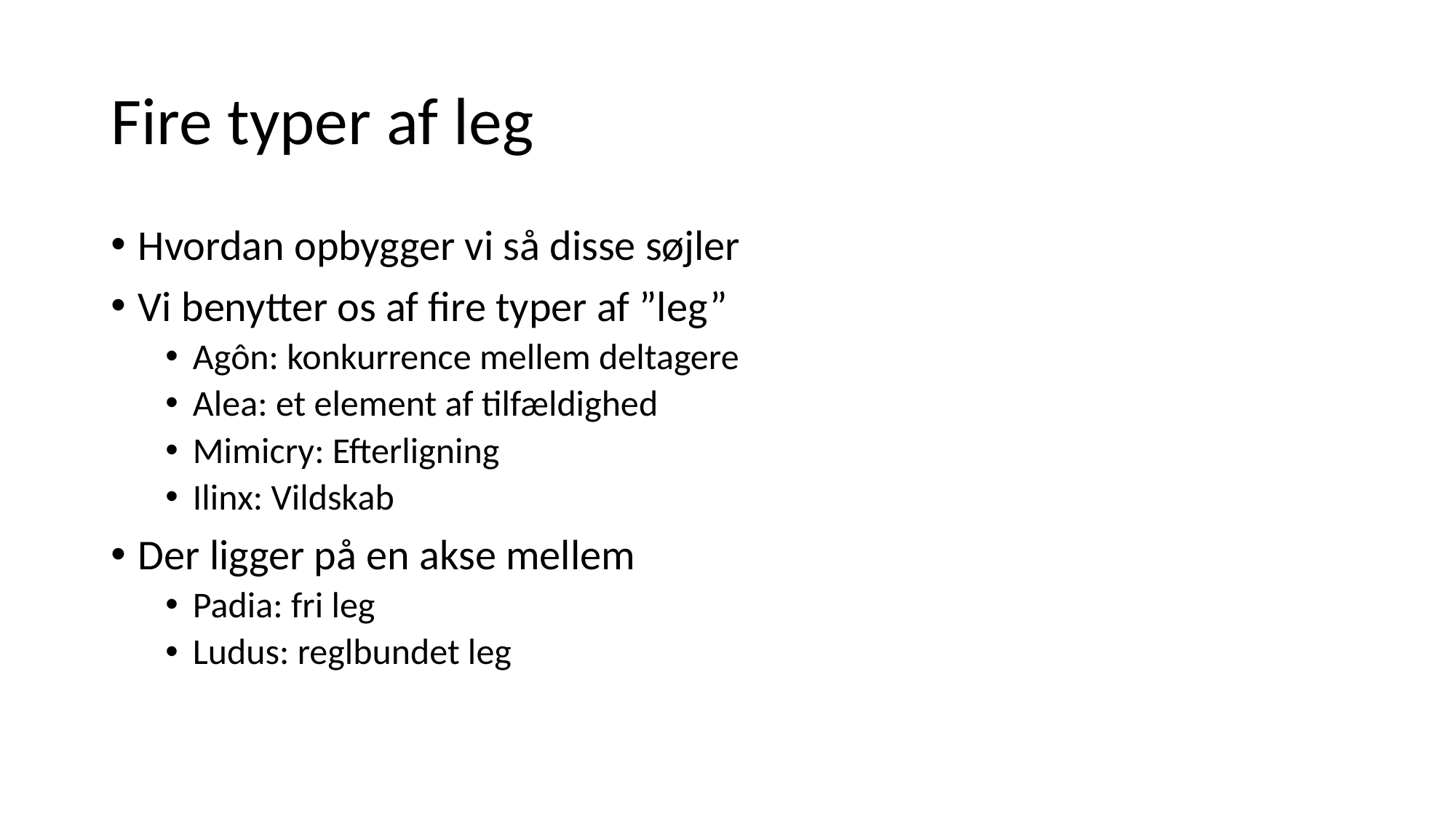

# Fire typer af leg
Hvordan opbygger vi så disse søjler
Vi benytter os af fire typer af ”leg”
Agôn: konkurrence mellem deltagere
Alea: et element af tilfældighed
Mimicry: Efterligning
Ilinx: Vildskab
Der ligger på en akse mellem
Padia: fri leg
Ludus: reglbundet leg